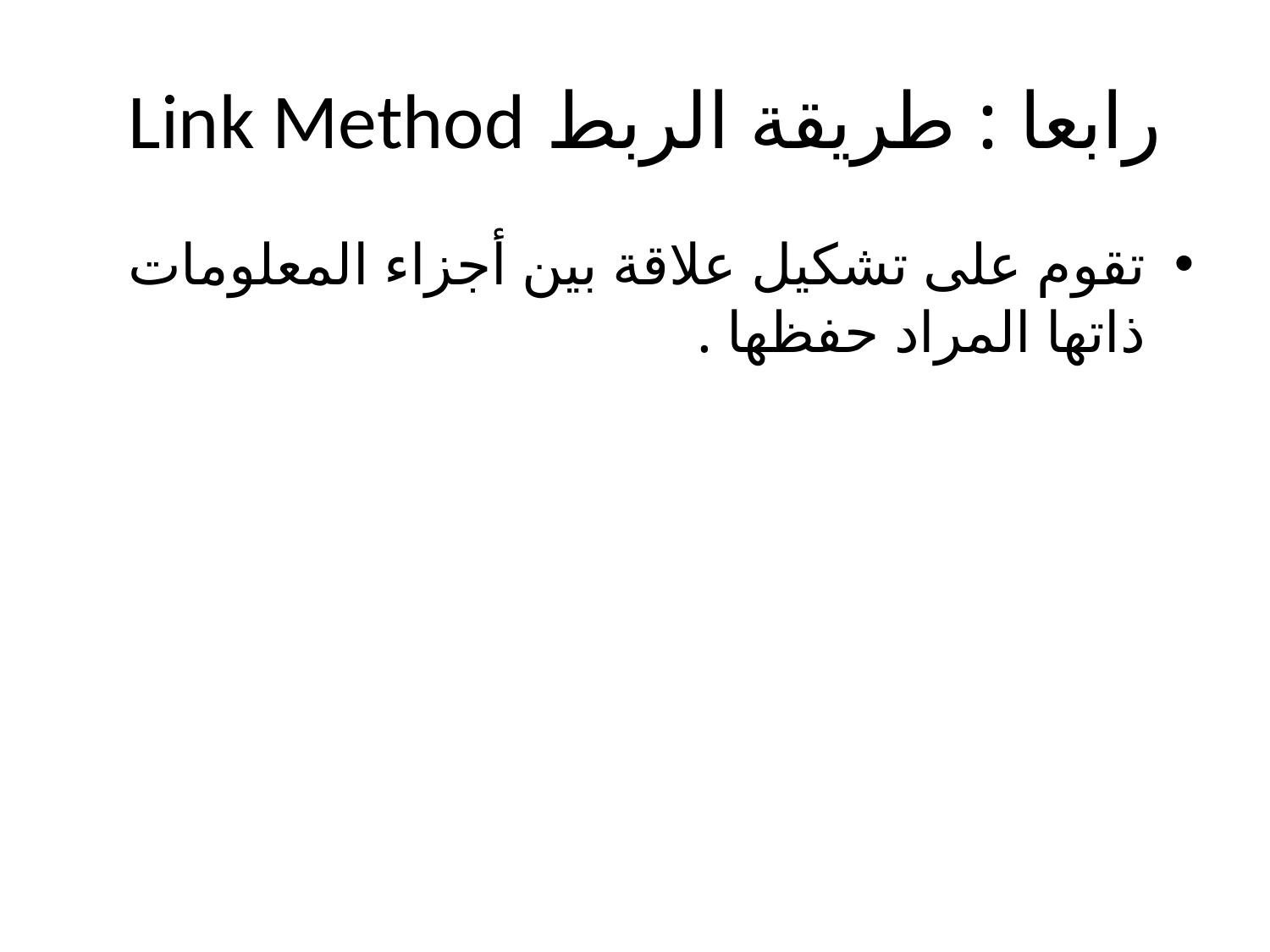

# رابعا : طريقة الربط Link Method
تقوم على تشكيل علاقة بين أجزاء المعلومات ذاتها المراد حفظها .